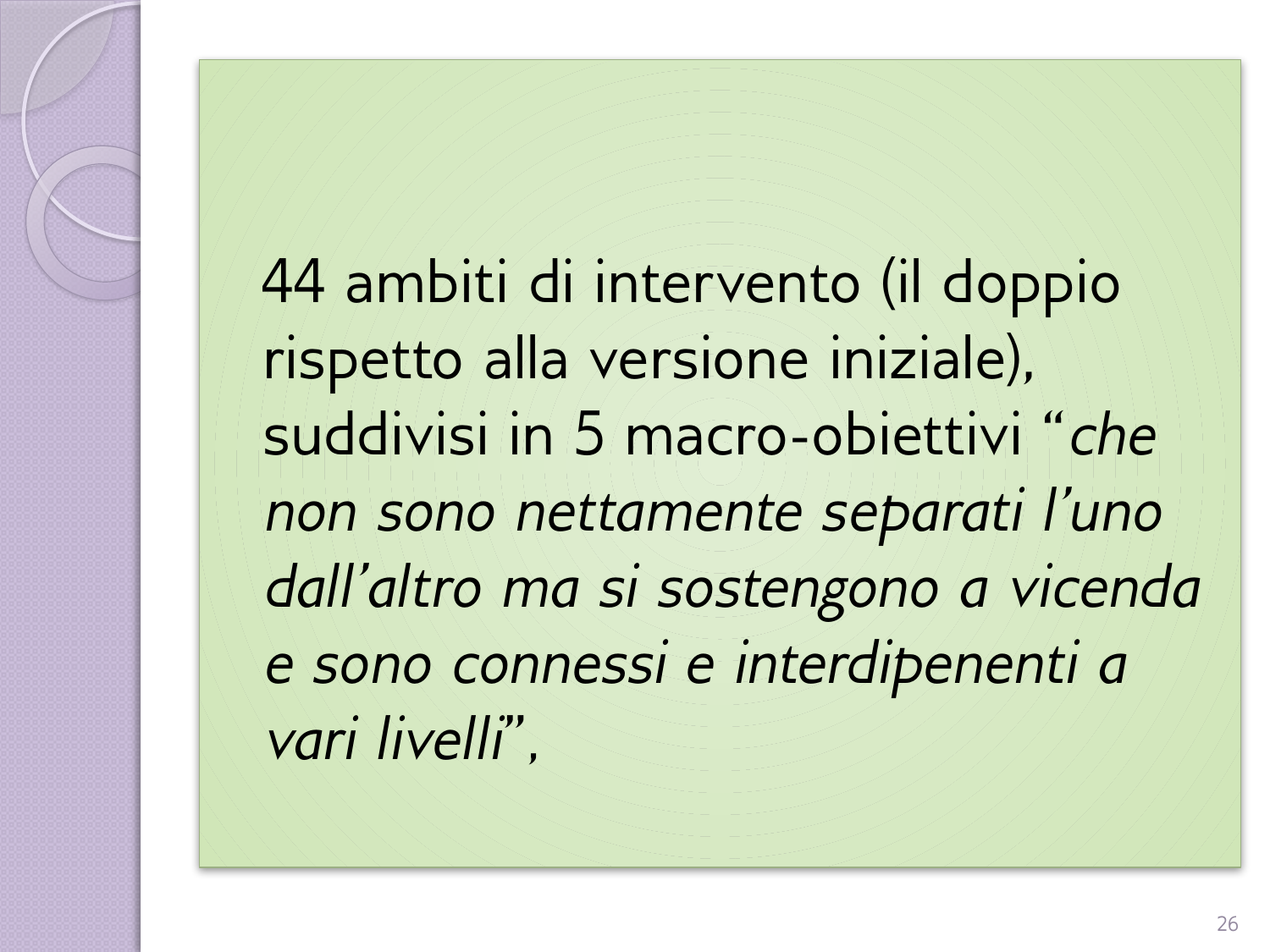

44 ambiti di intervento (il doppio rispetto alla versione iniziale), suddivisi in 5 macro-obiettivi “che non sono nettamente separati l’uno dall’altro ma si sostengono a vicenda e sono connessi e interdipenenti a vari livelli”,
26